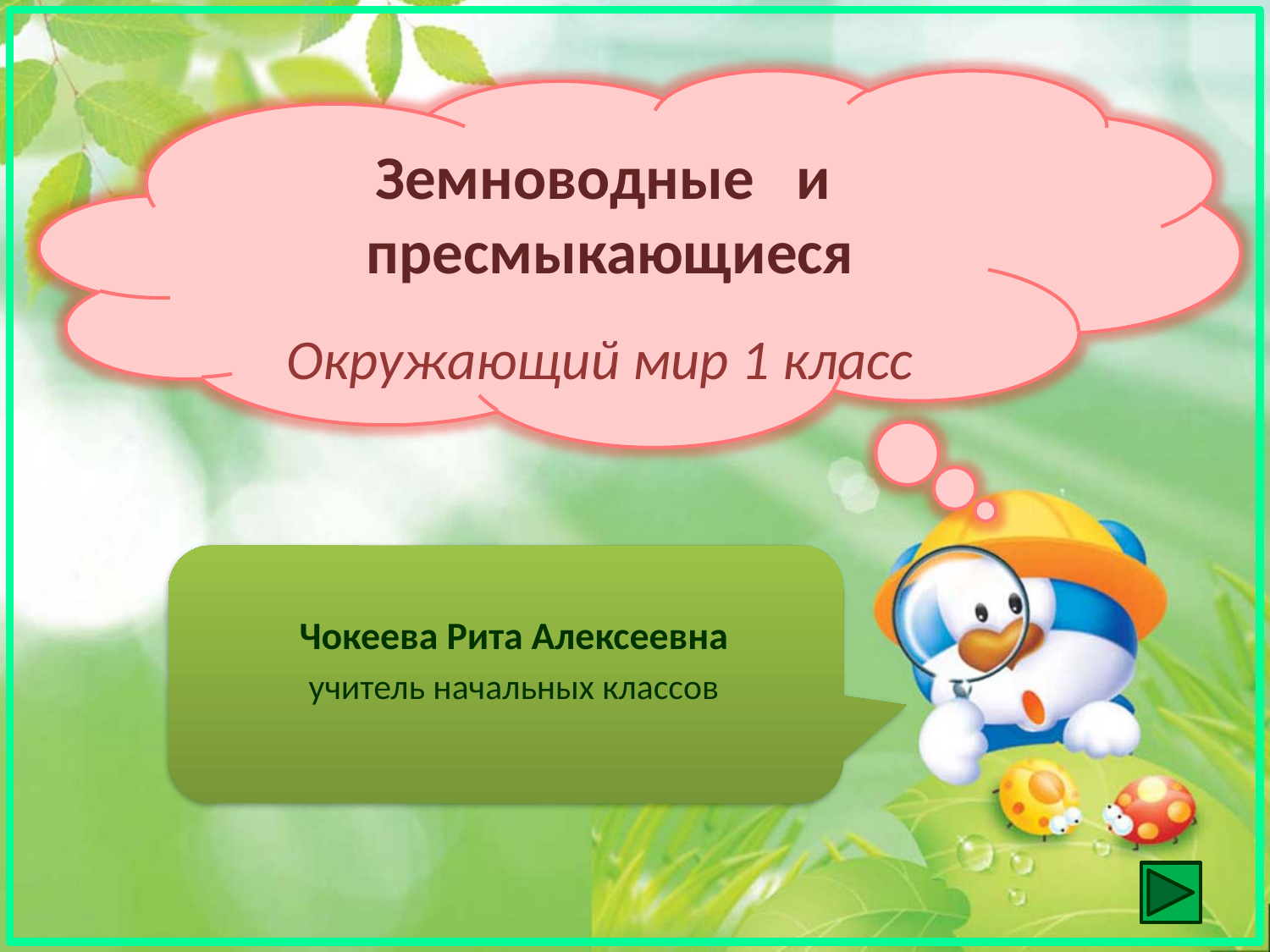

# Земноводные   и пресмыкающиеся
Окружающий мир 1 класс

Чокеева Рита Алексеевна
учитель начальных классов